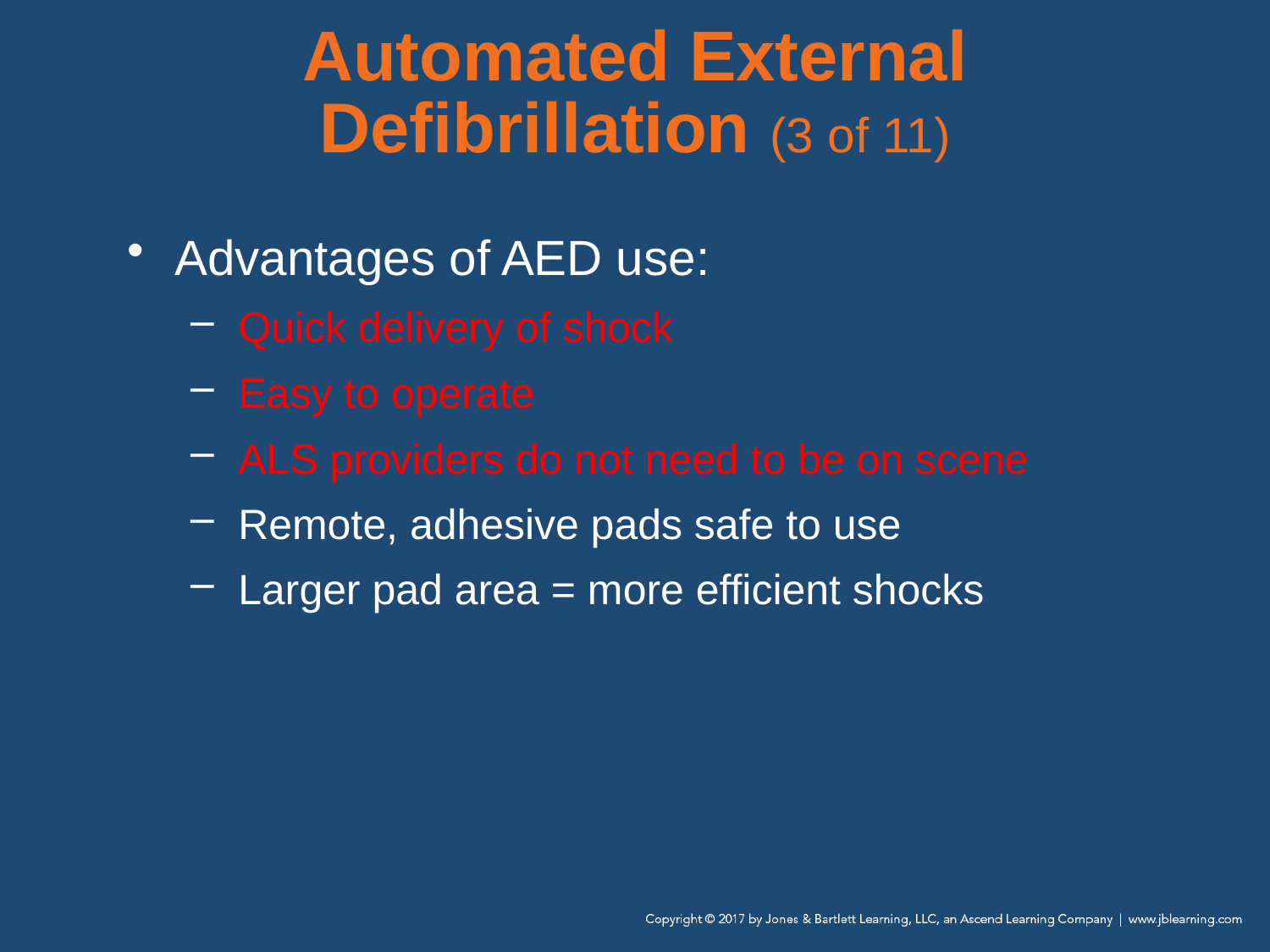

# Automated External Defibrillation (3 of 11)
Advantages of AED use:
Quick delivery of shock
Easy to operate
ALS providers do not need to be on scene
Remote, adhesive pads safe to use
Larger pad area = more efficient shocks